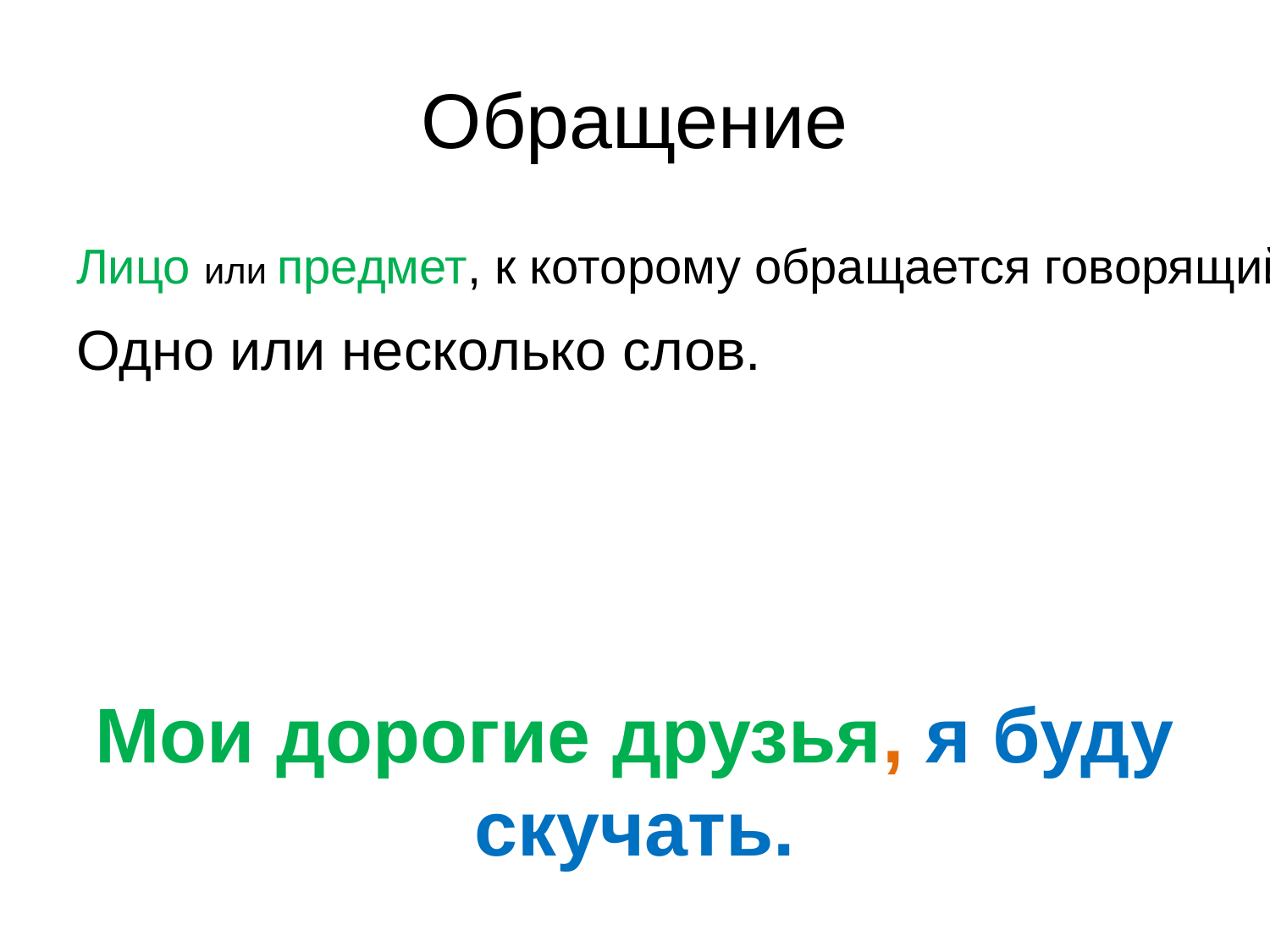

# Обращение
Лицо или предмет, к которому обращается говорящий.
Одно или несколько слов.
Мои дорогие друзья, я буду скучать.